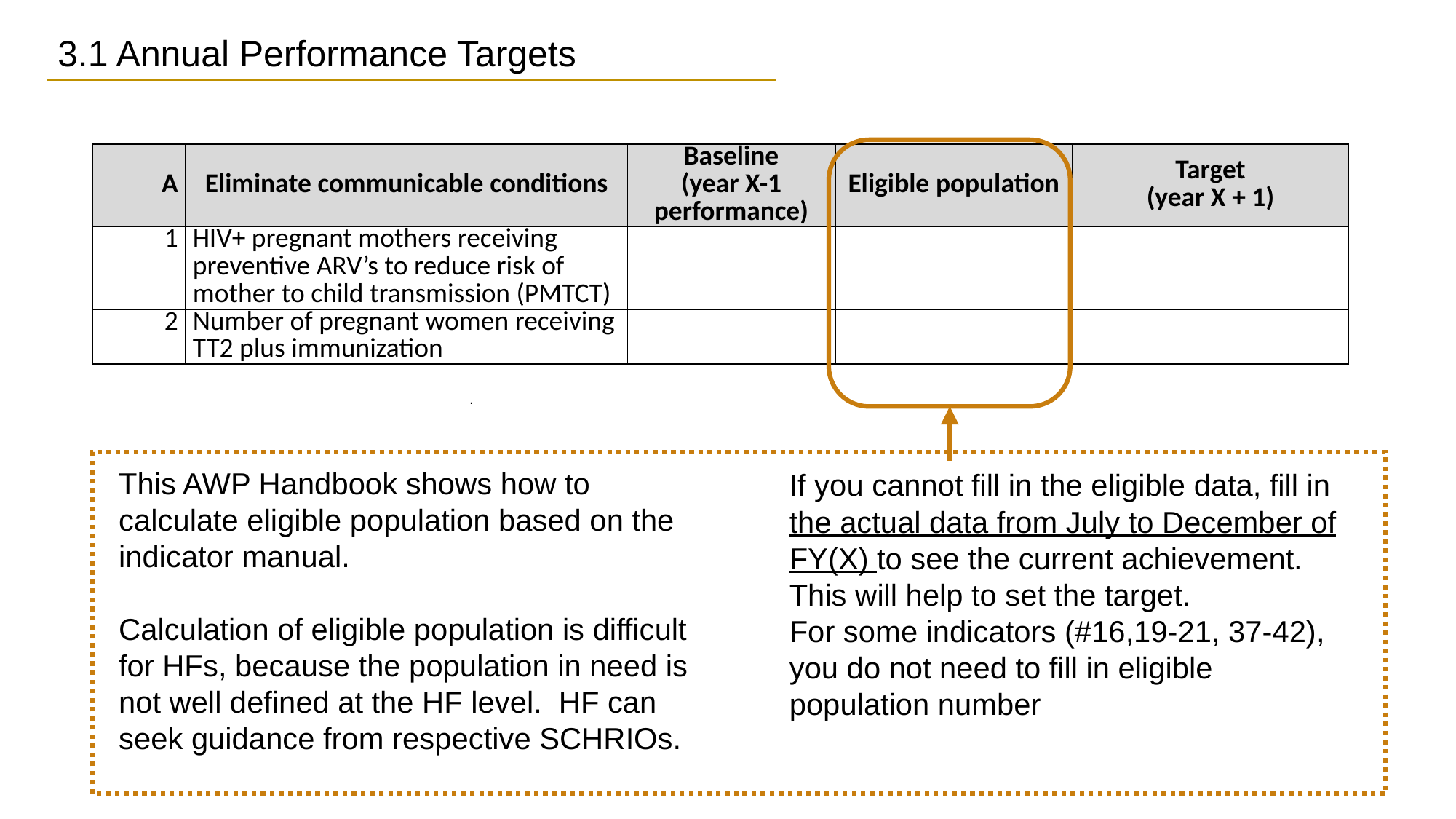

| 3.1 Annual Performance Targets |
| --- |

| A | Eliminate communicable conditions | Baseline (year X-1 performance) | Eligible population | Target (year X + 1) |
| --- | --- | --- | --- | --- |
| 1 | HIV+ pregnant mothers receiving preventive ARV’s to reduce risk of mother to child transmission (PMTCT) |  |  |  |
| 2 | Number of pregnant women receiving TT2 plus immunization |  |  |  |
.

This AWP Handbook shows how to calculate eligible population based on the indicator manual.

Calculation of eligible population is difficult for HFs, because the population in need is not well defined at the HF level.  HF can seek guidance from respective SCHRIOs.
If you cannot fill in the eligible data, fill in the actual data from July to December of FY(X) to see the current achievement. This will help to set the target.
For some indicators (#16,19-21, 37-42), you do not need to fill in eligible population number